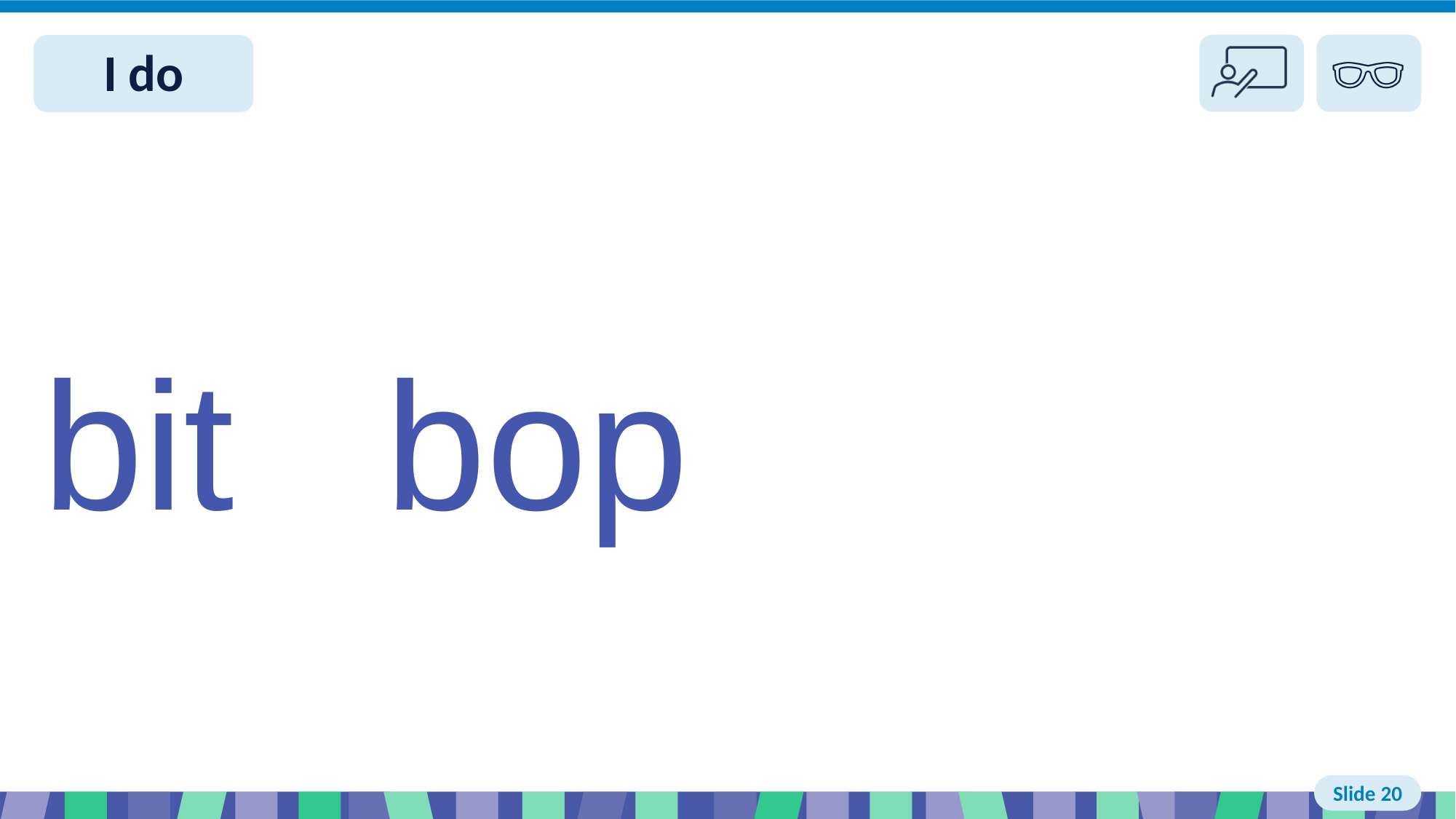

# Slide 20 I do read
bit   bop